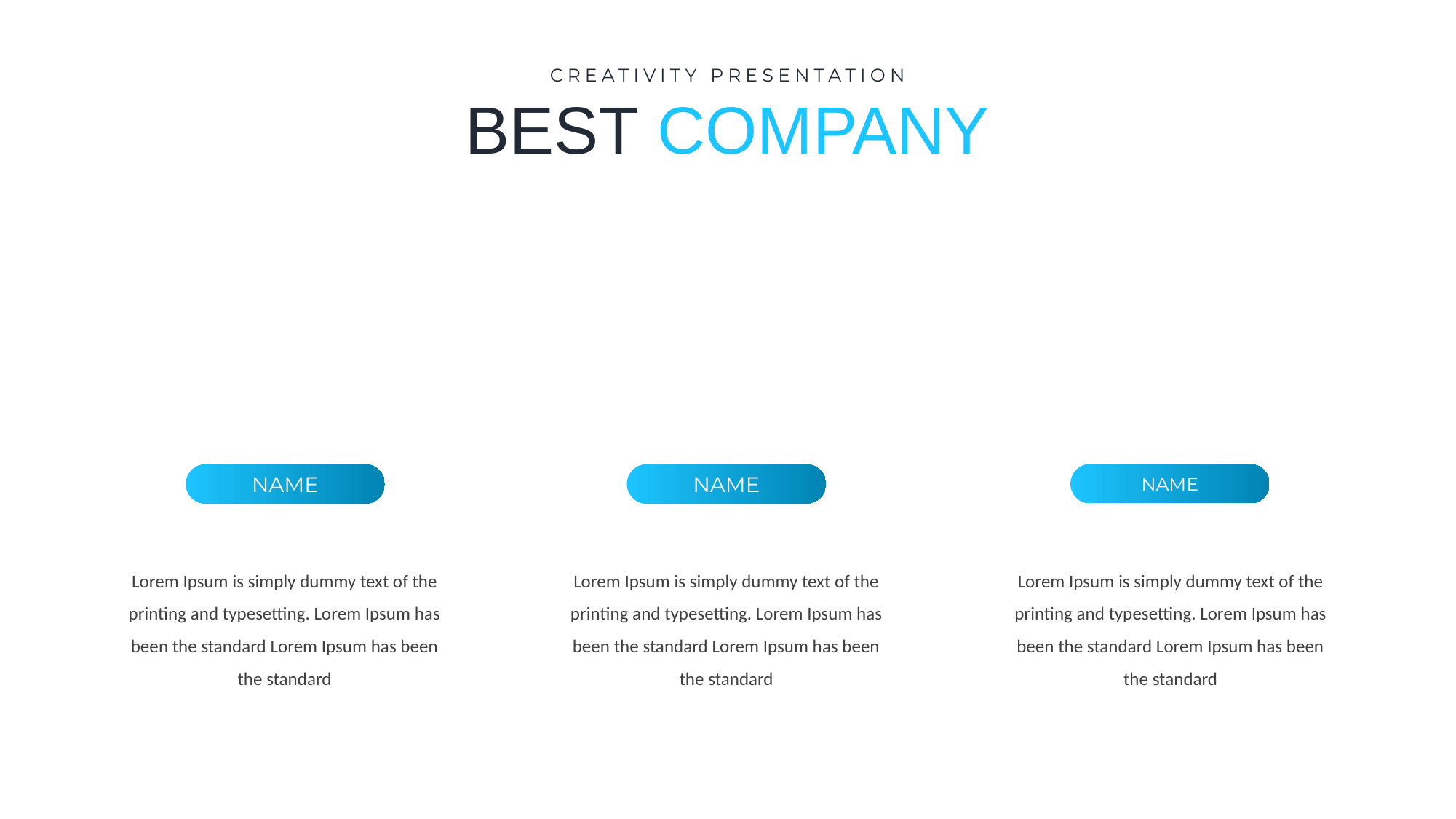

CREATIVITY PRESENTATION
BEST COMPANY

NAME
NAME
NAME
Lorem Ipsum is simply dummy text of the printing and typesetting. Lorem Ipsum has been the standard Lorem Ipsum has been the standard
Lorem Ipsum is simply dummy text of the printing and typesetting. Lorem Ipsum has been the standard Lorem Ipsum has been the standard
Lorem Ipsum is simply dummy text of the printing and typesetting. Lorem Ipsum has been the standard Lorem Ipsum has been the standard